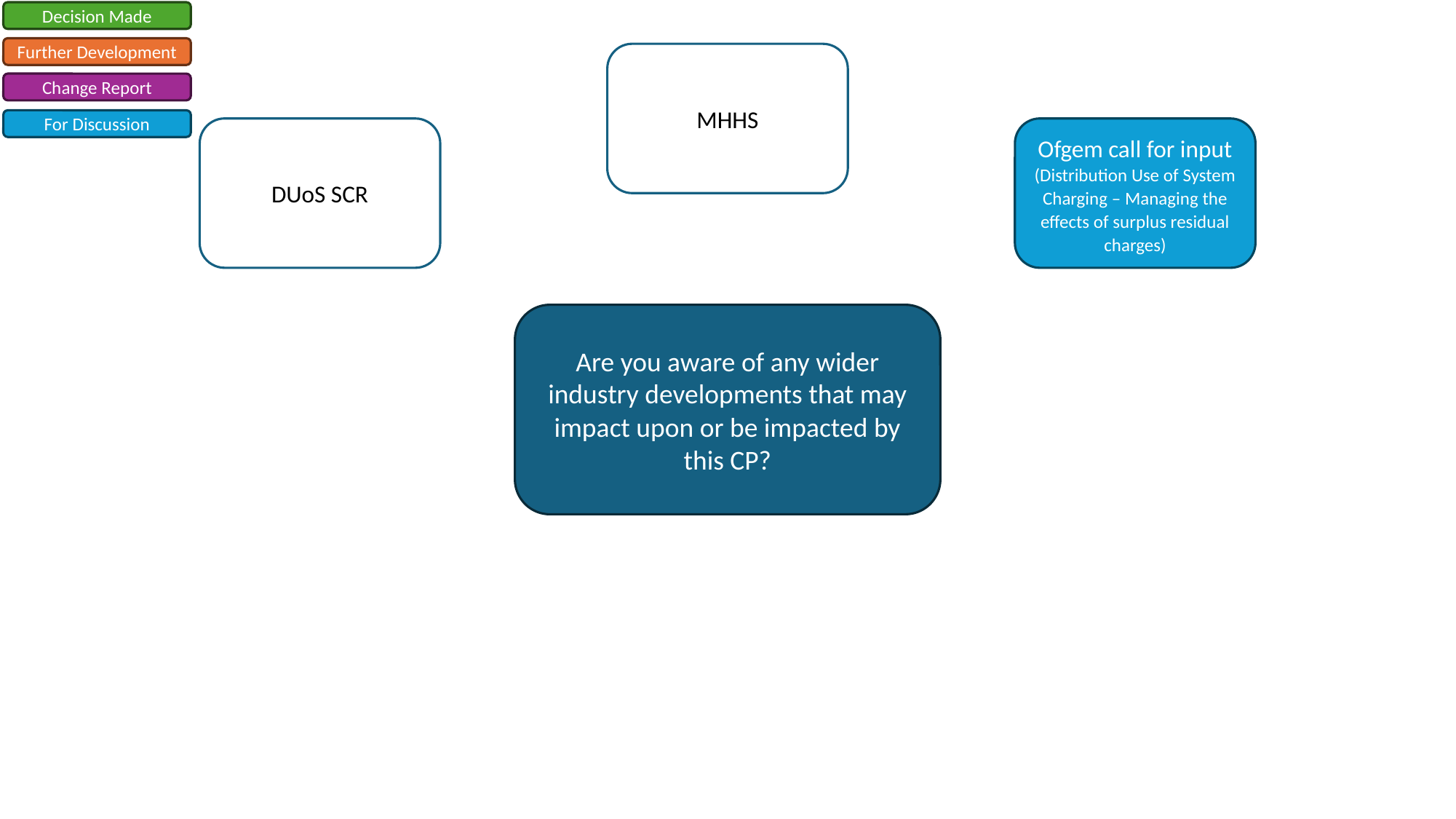

Decision Made
Further Development
MHHS
Change Report
For Discussion
DUoS SCR
Ofgem call for input (Distribution Use of System Charging – Managing the effects of surplus residual charges)
Are you aware of any wider industry developments that may impact upon or be impacted by this CP?